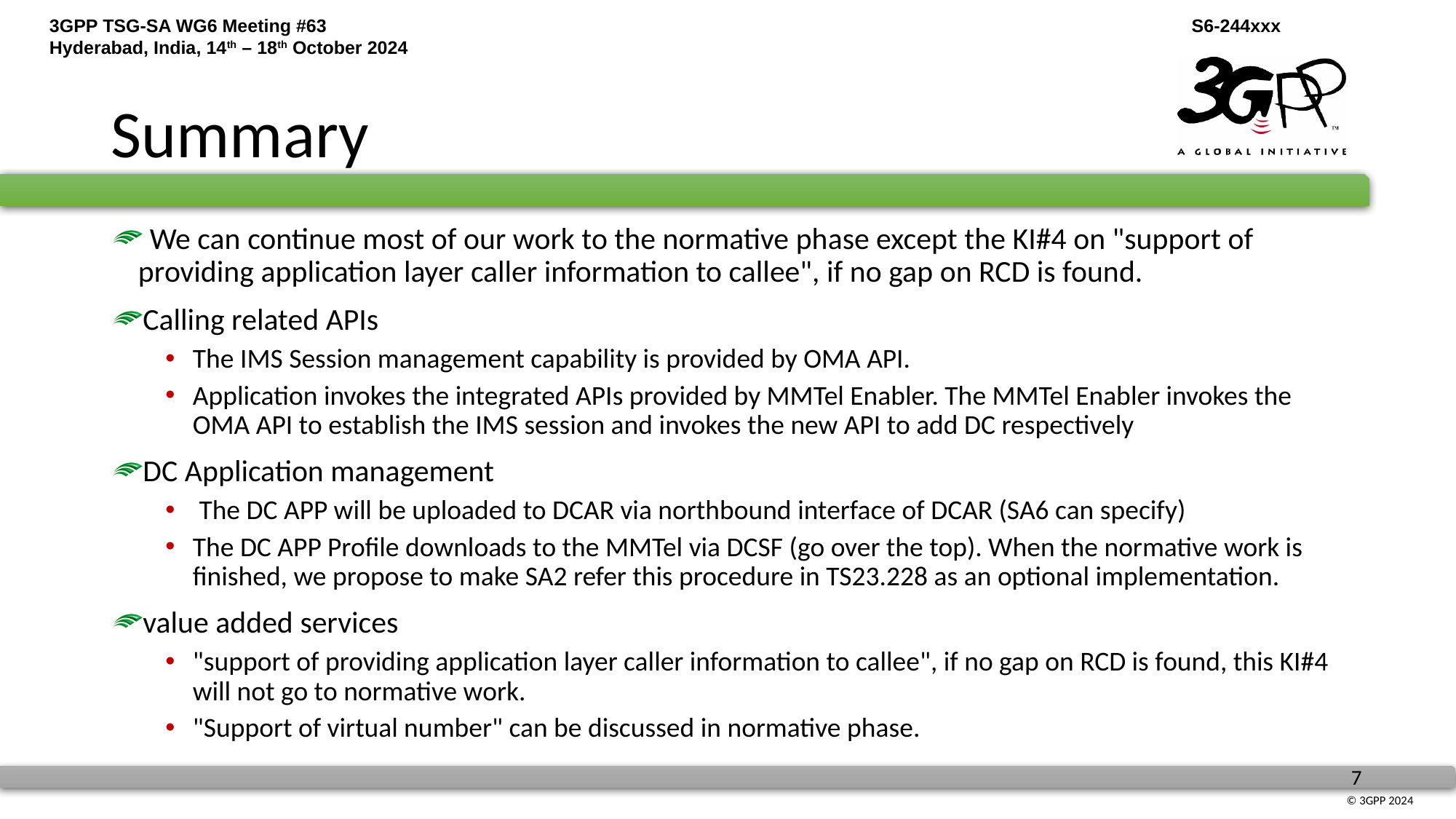

# Summary
 We can continue most of our work to the normative phase except the KI#4 on "support of providing application layer caller information to callee", if no gap on RCD is found.
Calling related APIs
The IMS Session management capability is provided by OMA API.
Application invokes the integrated APIs provided by MMTel Enabler. The MMTel Enabler invokes the OMA API to establish the IMS session and invokes the new API to add DC respectively
DC Application management
 The DC APP will be uploaded to DCAR via northbound interface of DCAR (SA6 can specify)
The DC APP Profile downloads to the MMTel via DCSF (go over the top). When the normative work is finished, we propose to make SA2 refer this procedure in TS23.228 as an optional implementation.
value added services
"support of providing application layer caller information to callee", if no gap on RCD is found, this KI#4 will not go to normative work.
"Support of virtual number" can be discussed in normative phase.